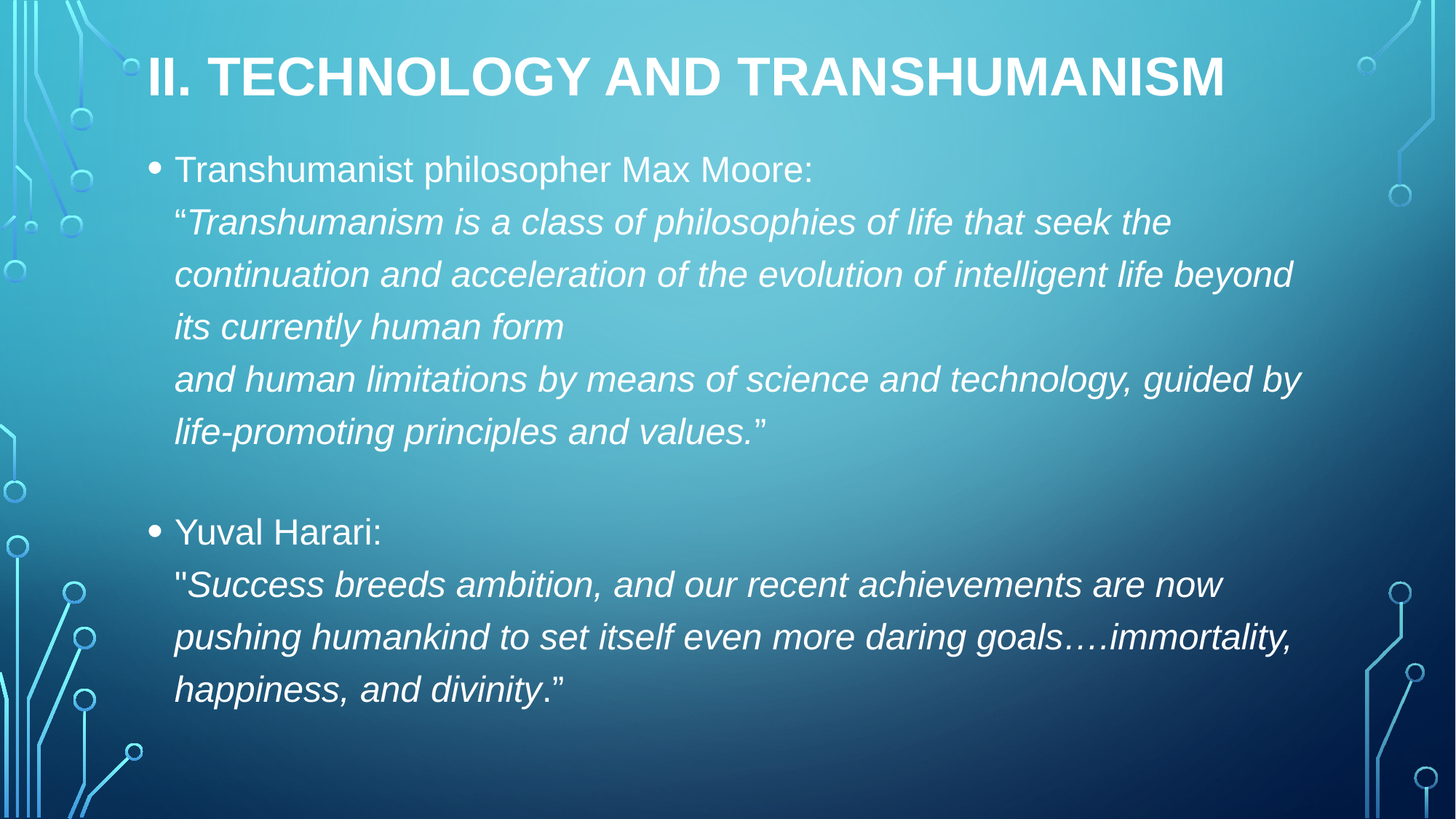

# II. TECHNOLOGY AND TRANSHUMANISM
Transhumanist philosopher Max Moore:
“Transhumanism is a class of philosophies of life that seek the continuation and acceleration of the evolution of intelligent life beyond its currently human form
and human limitations by means of science and technology, guided by
life-promoting principles and values.”
Yuval Harari:
"Success breeds ambition, and our recent achievements are now pushing humankind to set itself even more daring goals….immortality, happiness, and divinity.”